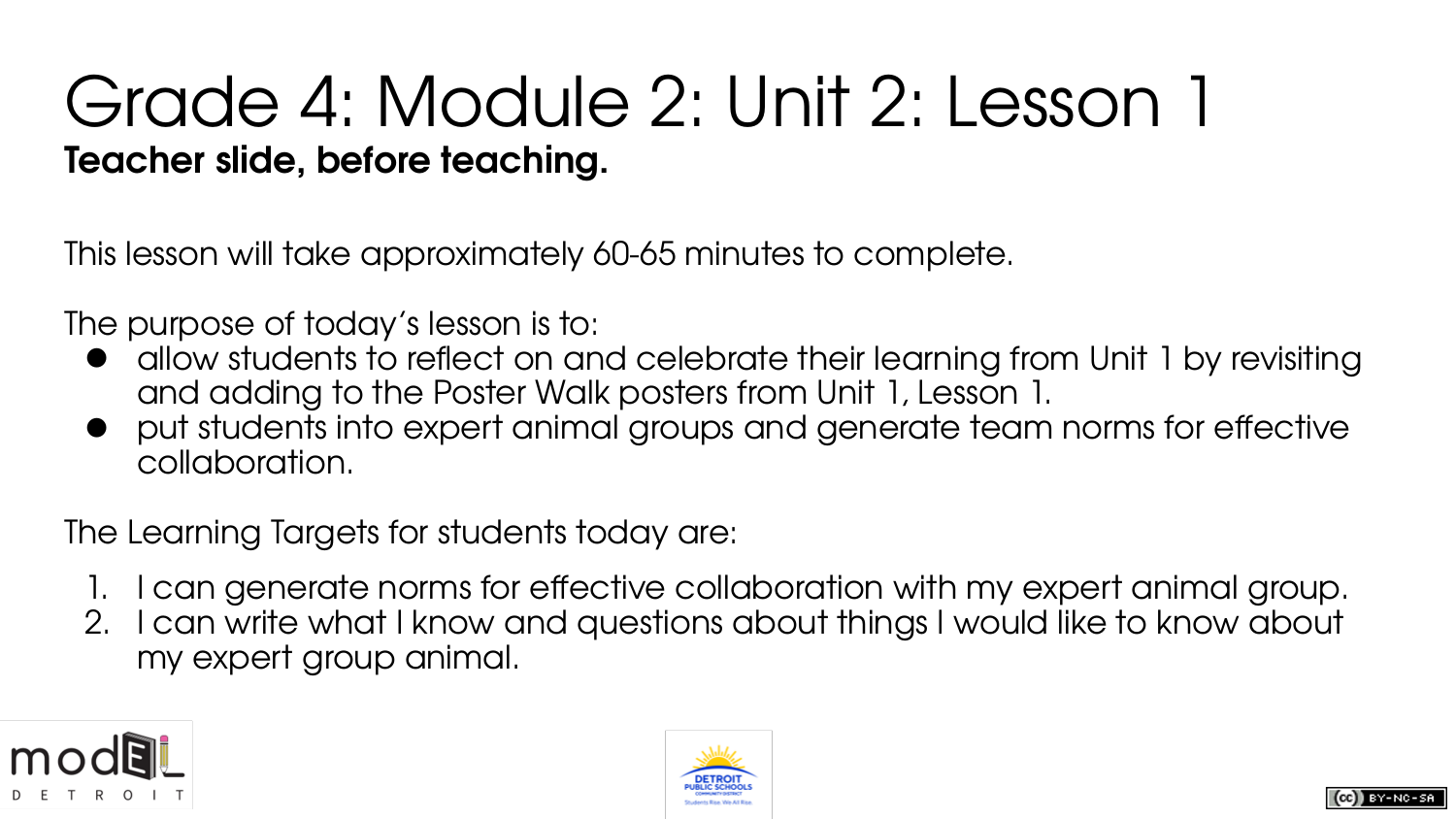

# Grade 4: Module 2: Unit 2: Lesson 1
Teacher slide, before teaching.
This lesson will take approximately 60-65 minutes to complete.

The purpose of today’s lesson is to:
allow students to reflect on and celebrate their learning from Unit 1 by revisiting and adding to the Poster Walk posters from Unit 1, Lesson 1.
put students into expert animal groups and generate team norms for effective collaboration.

The Learning Targets for students today are:
I can generate norms for effective collaboration with my expert animal group.
I can write what I know and questions about things I would like to know about my expert group animal.